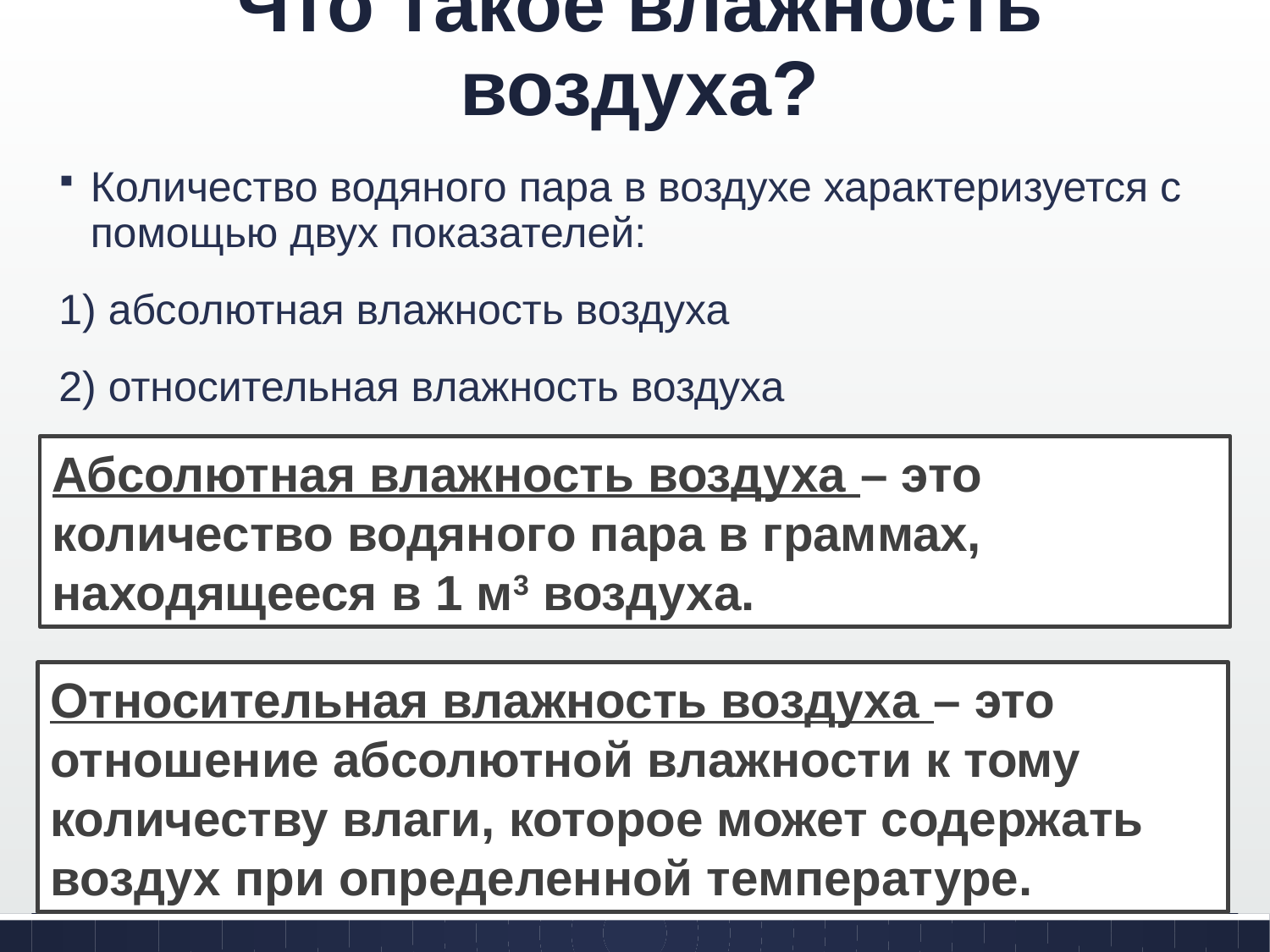

# Что такое влажность воздуха?
Количество водяного пара в воздухе характеризуется с помощью двух показателей:
1) абсолютная влажность воздуха
2) относительная влажность воздуха
Абсолютная влажность воздуха – это количество водяного пара в граммах, находящееся в 1 м3 воздуха.
Относительная влажность воздуха – это отношение абсолютной влажности к тому количеству влаги, которое может содержать воздух при определенной температуре.